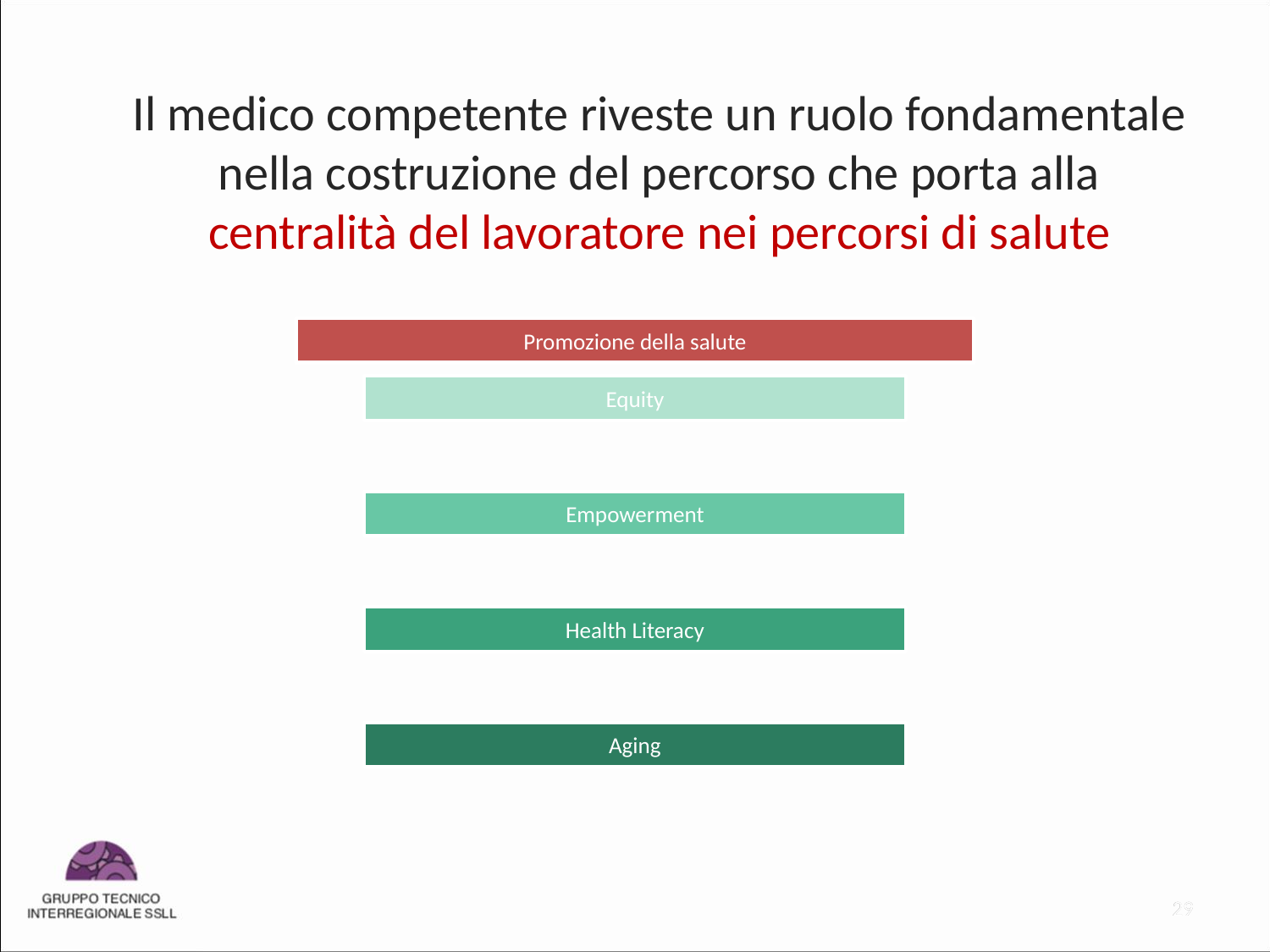

Il medico competente riveste un ruolo fondamentale nella costruzione del percorso che porta alla centralità del lavoratore nei percorsi di salute
Promozione della salute
Equity
Empowerment
Health Literacy
Aging
29
29